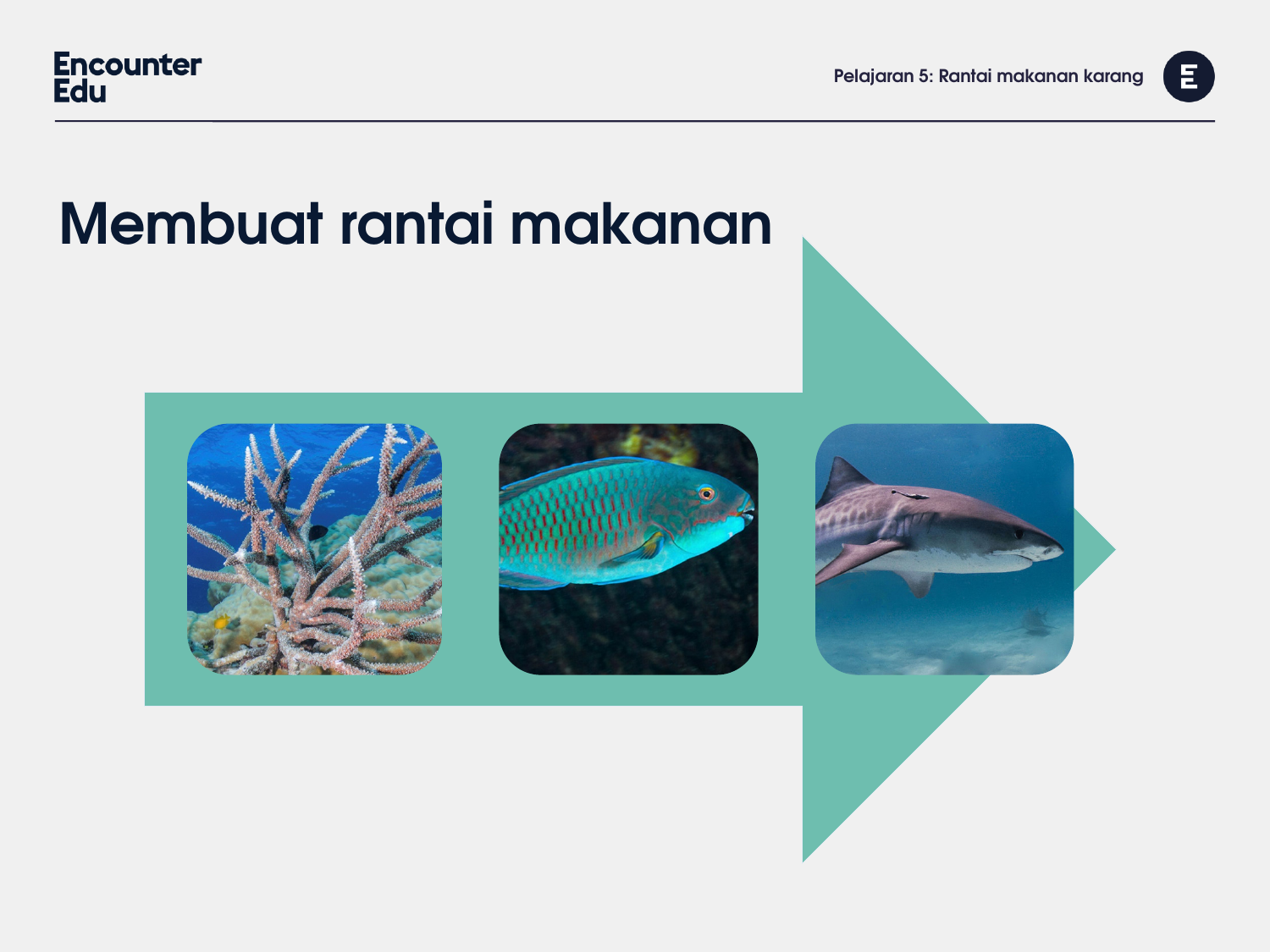

# Pelajaran 5: Rantai makanan karang
Membuat rantai makanan